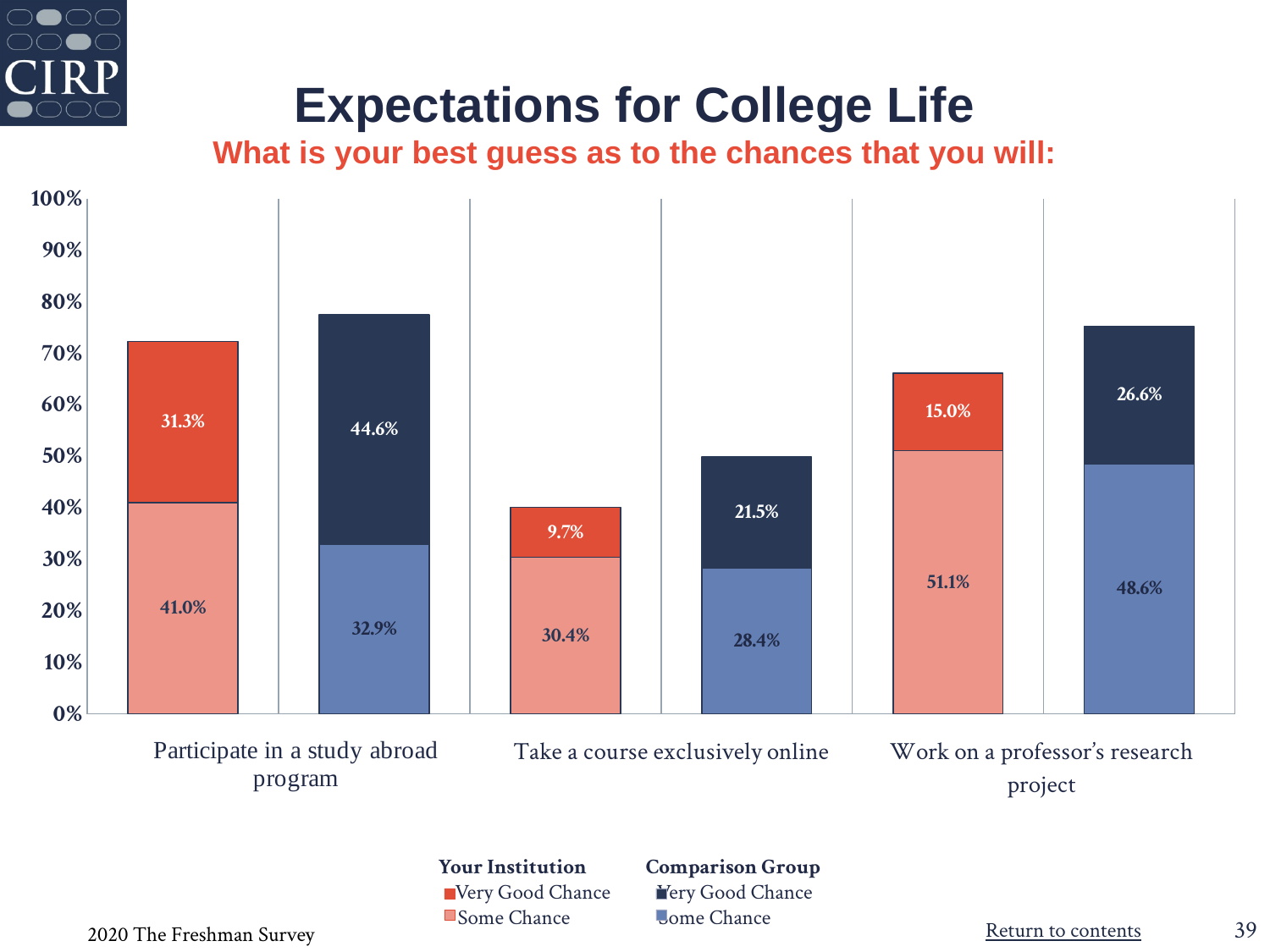

# Expectations for College Life What is your best guess as to the chances that you will:

### Chart

| Category | Some Chance | Very Good Chance |
|---|---|---|
| Your Institution | 0.41 | 0.313 |
| Comparison Group | 0.329 | 0.446 |
| Your Institution | 0.304 | 0.097 |
| Comparison Group | 0.284 | 0.215 |
| Your Institution | 0.511 | 0.15 |
| Comparison Group | 0.486 | 0.266 |
   Your Institution              Comparison Group
       Very Good Chance          Very Good Chance
       Some Chance                   Some Chance
2020 The Freshman Survey

Return to contents
39